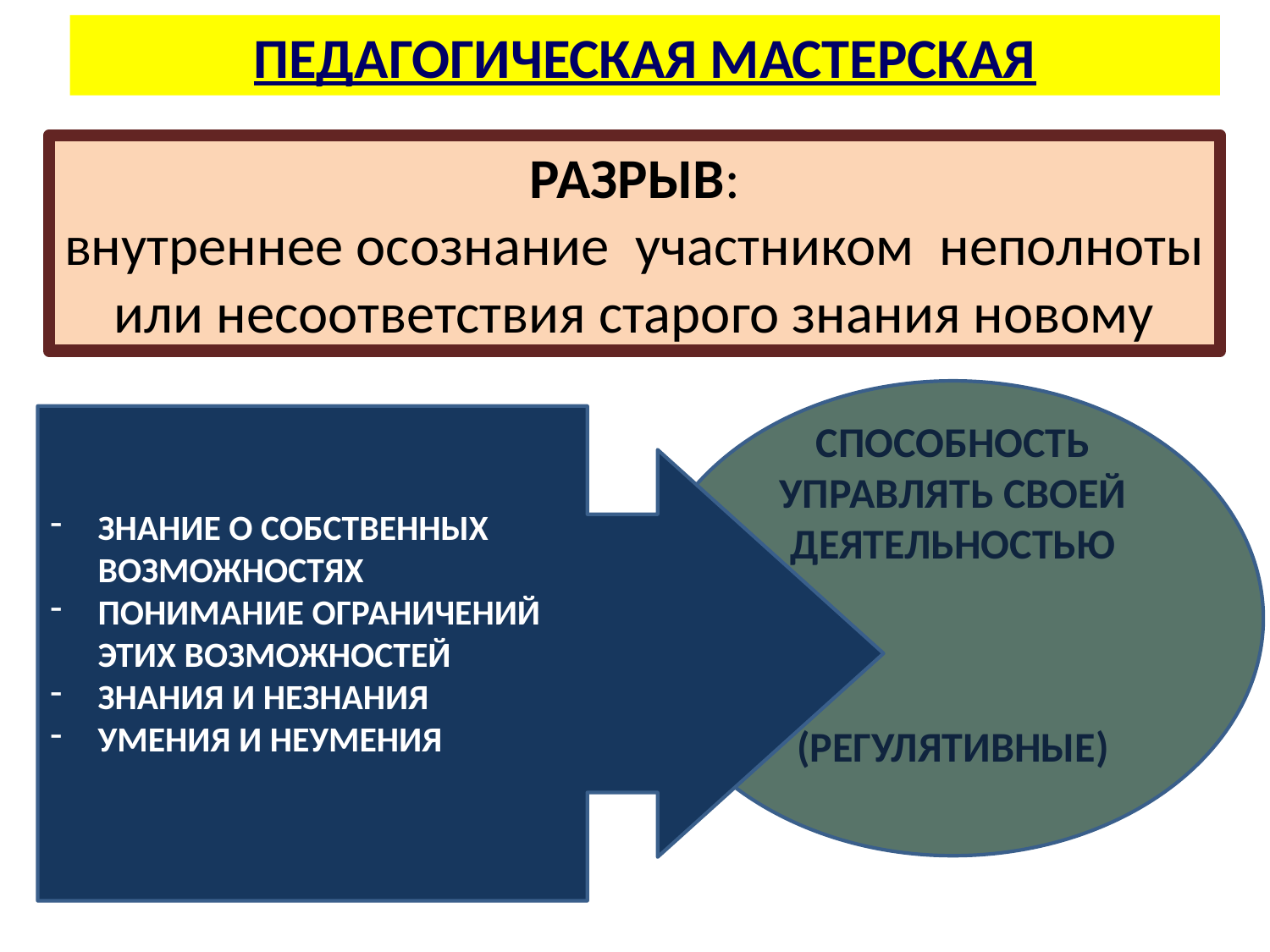

ПЕДАГОГИЧЕСКАЯ МАСТЕРСКАЯ
РАЗРЫВ:
внутреннее осознание  участником  неполноты или несоответствия старого знания новому

СПОСОБНОСТЬ УПРАВЛЯТЬ СВОЕЙ ДЕЯТЕЛЬНОСТЬЮ

(РЕГУЛЯТИВНЫЕ)

ЗНАНИЕ О СОБСТВЕННЫХ ВОЗМОЖНОСТЯХ
ПОНИМАНИЕ ОГРАНИЧЕНИЙ ЭТИХ ВОЗМОЖНОСТЕЙ
ЗНАНИЯ И НЕЗНАНИЯ
УМЕНИЯ И НЕУМЕНИЯ